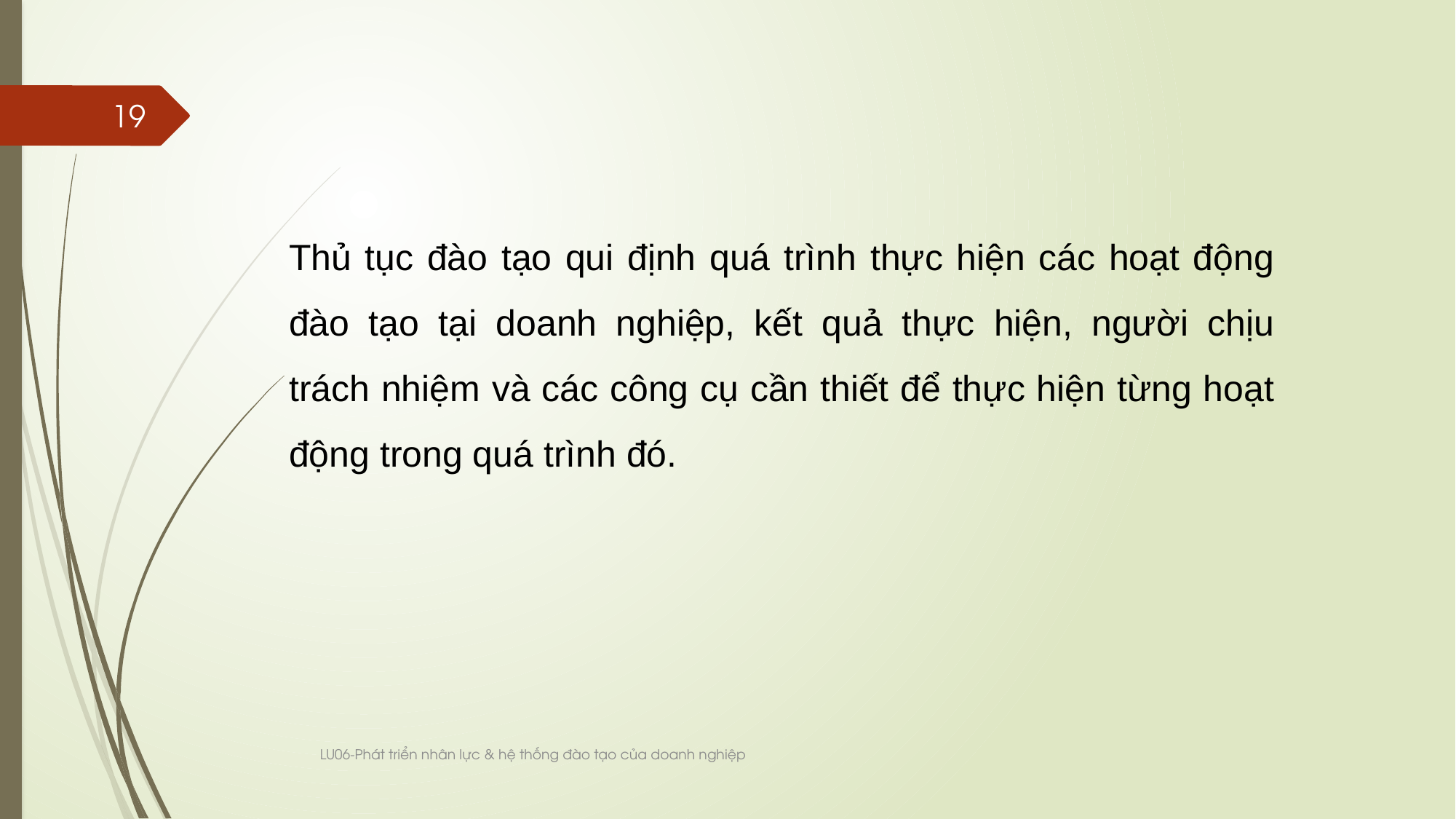

19
Thủ tục đào tạo qui định quá trình thực hiện các hoạt động đào tạo tại doanh nghiệp, kết quả thực hiện, người chịu trách nhiệm và các công cụ cần thiết để thực hiện từng hoạt động trong quá trình đó.
LU06-Phát triển nhân lực & hệ thống đào tạo của doanh nghiệp